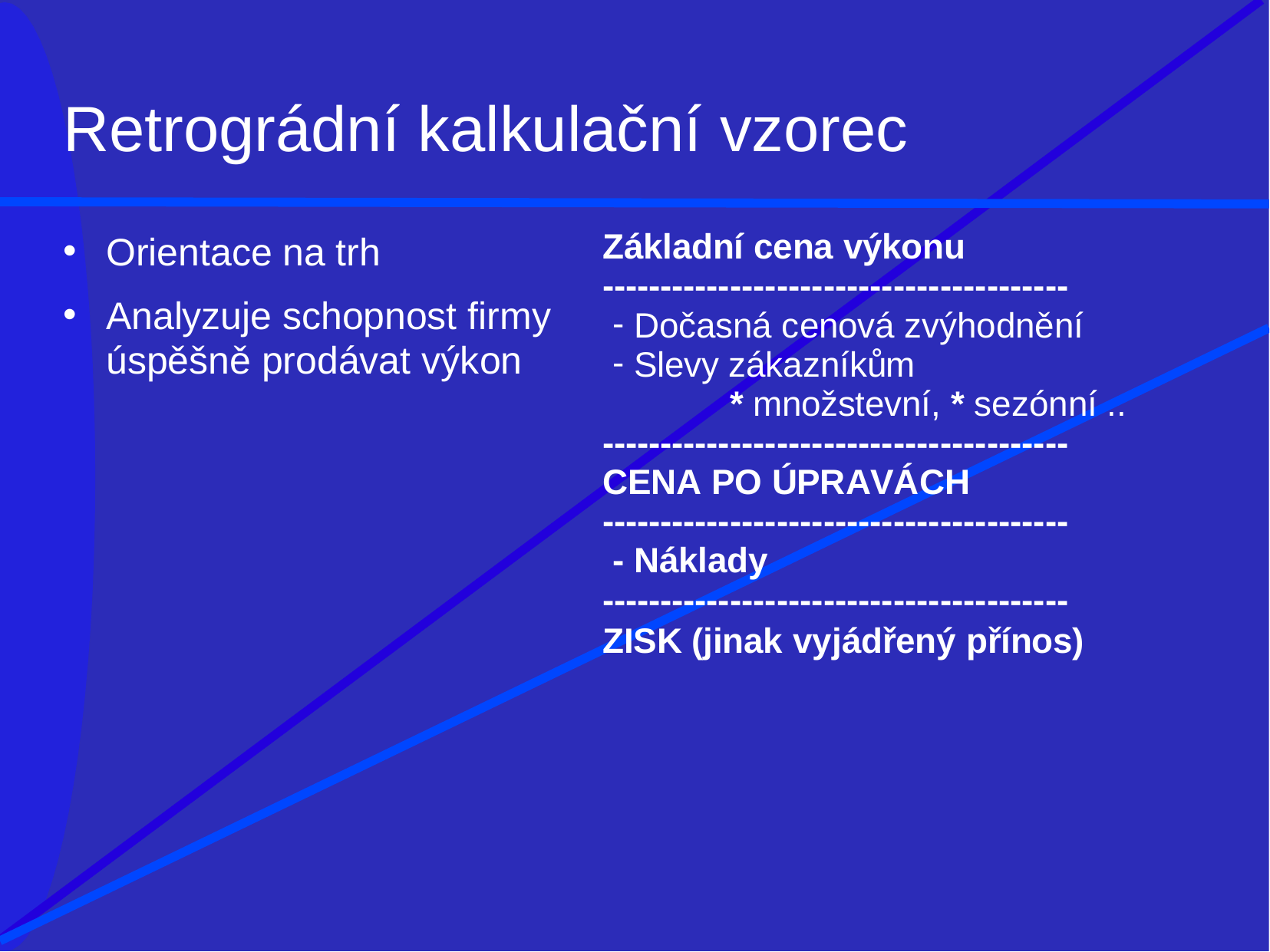

# Retrográdní kalkulační vzorec
Základní cena výkonu
----------------------------------------
Dočasná cenová zvýhodnění
Slevy zákazníkům
* množstevní, * sezónní ..
----------------------------------------
CENA PO ÚPRAVÁCH
----------------------------------------
- Náklady
----------------------------------------
ZISK (jinak vyjádřený přínos)
Orientace na trh
Analyzuje schopnost firmy
úspěšně prodávat výkon